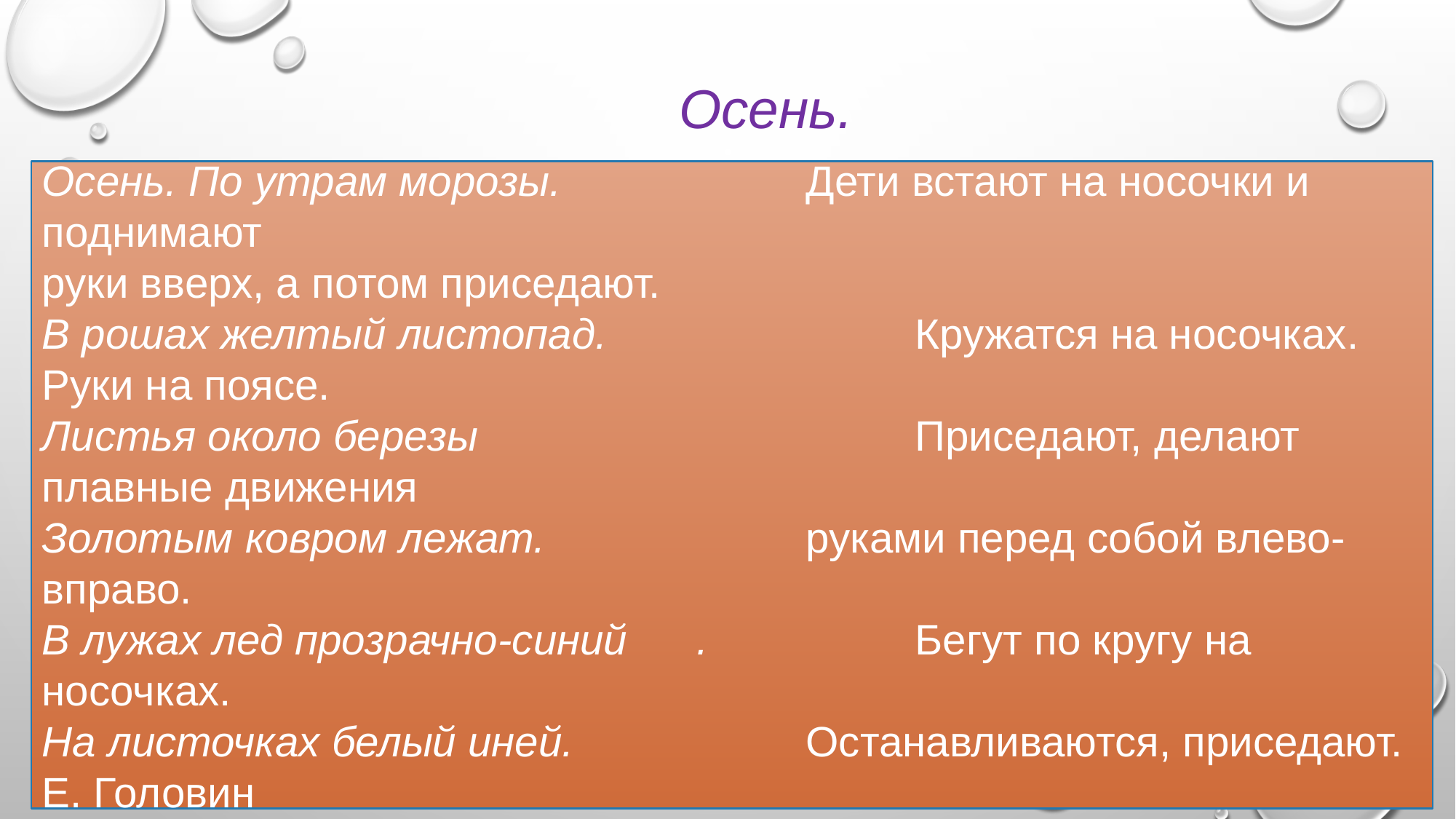

Осень.
Осень. По утрам морозы.			Дети встают на носочки и поднимают
руки вверх, а потом приседают.
В рошах желтый листопад.			Кружатся на носочках. Руки на поясе.
Листья около березы				Приседают, делают плавные движения
Золотым ковром лежат.			руками перед собой влево-вправо.
В лужах лед прозрачно-синий	.		Бегут по кругу на носочках.
На листочках белый иней.			Останавливаются, приседают.
Е. Головин